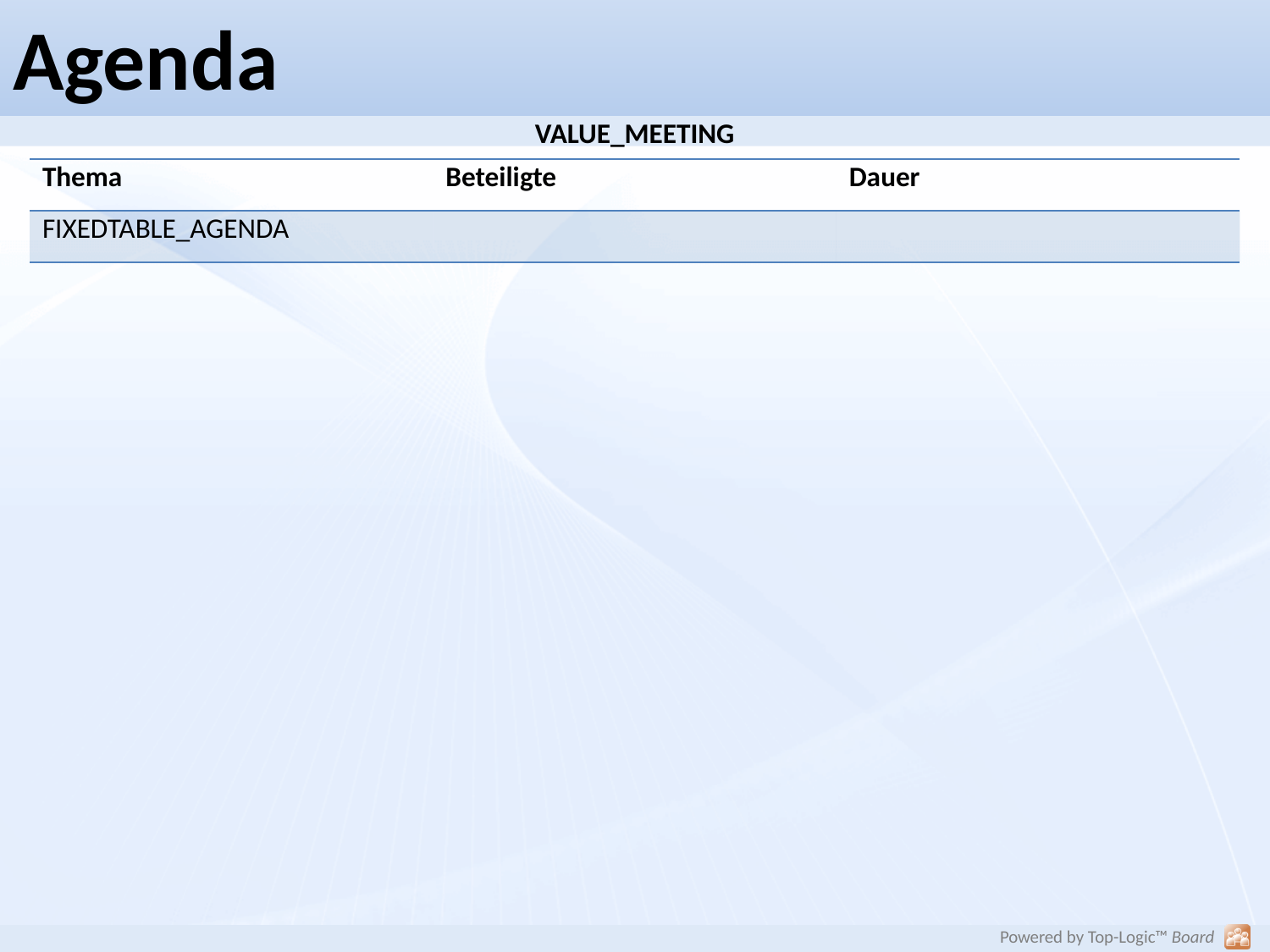

# Agenda
VALUE_MEETING
| Thema | Beteiligte | Dauer |
| --- | --- | --- |
| FIXEDTABLE\_AGENDA |  |  |